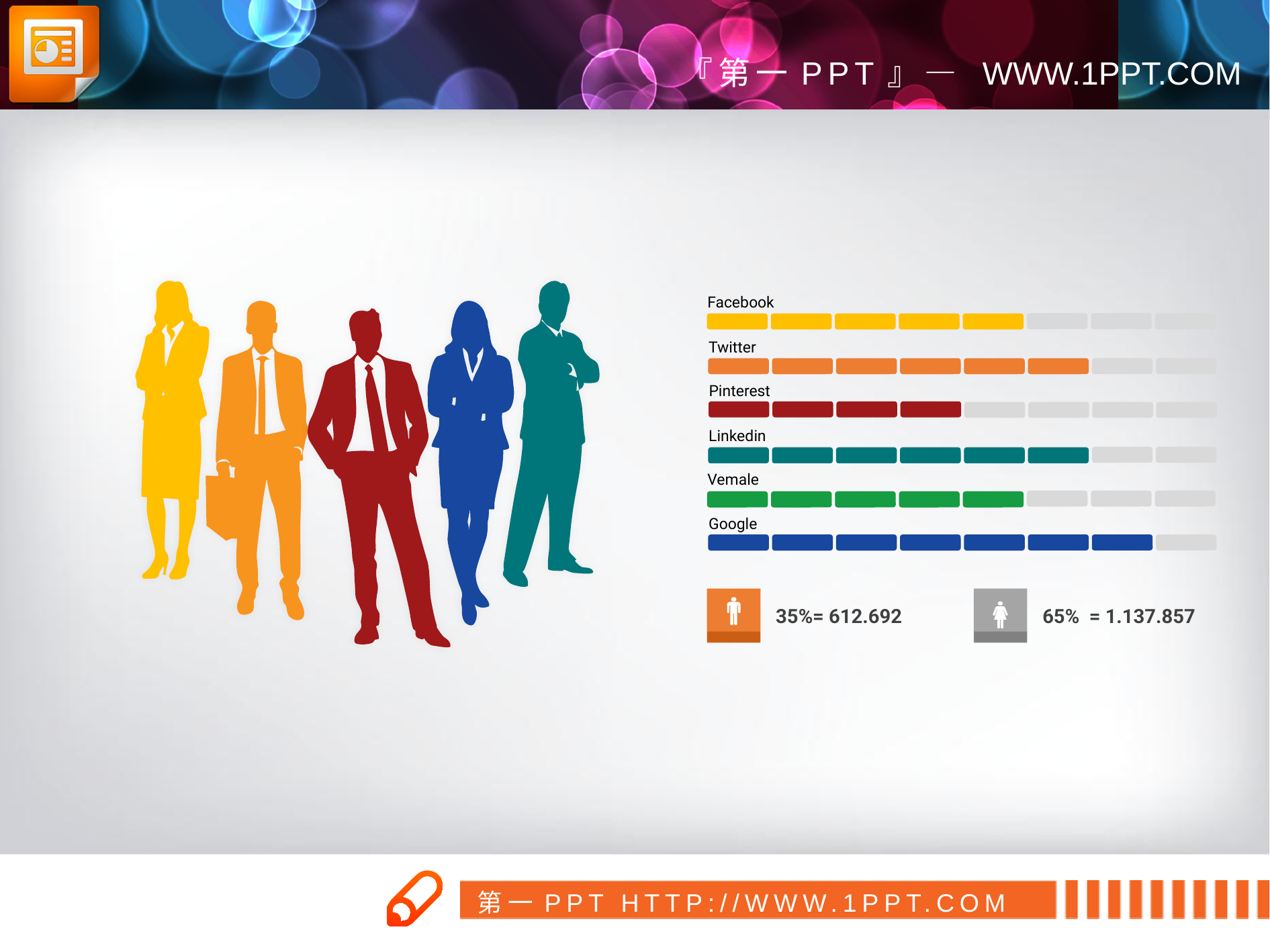

Facebook

Twitter

Pinterest

Linkedin

Vemale

Google

35%= 612.692
65%  = 1.137.857